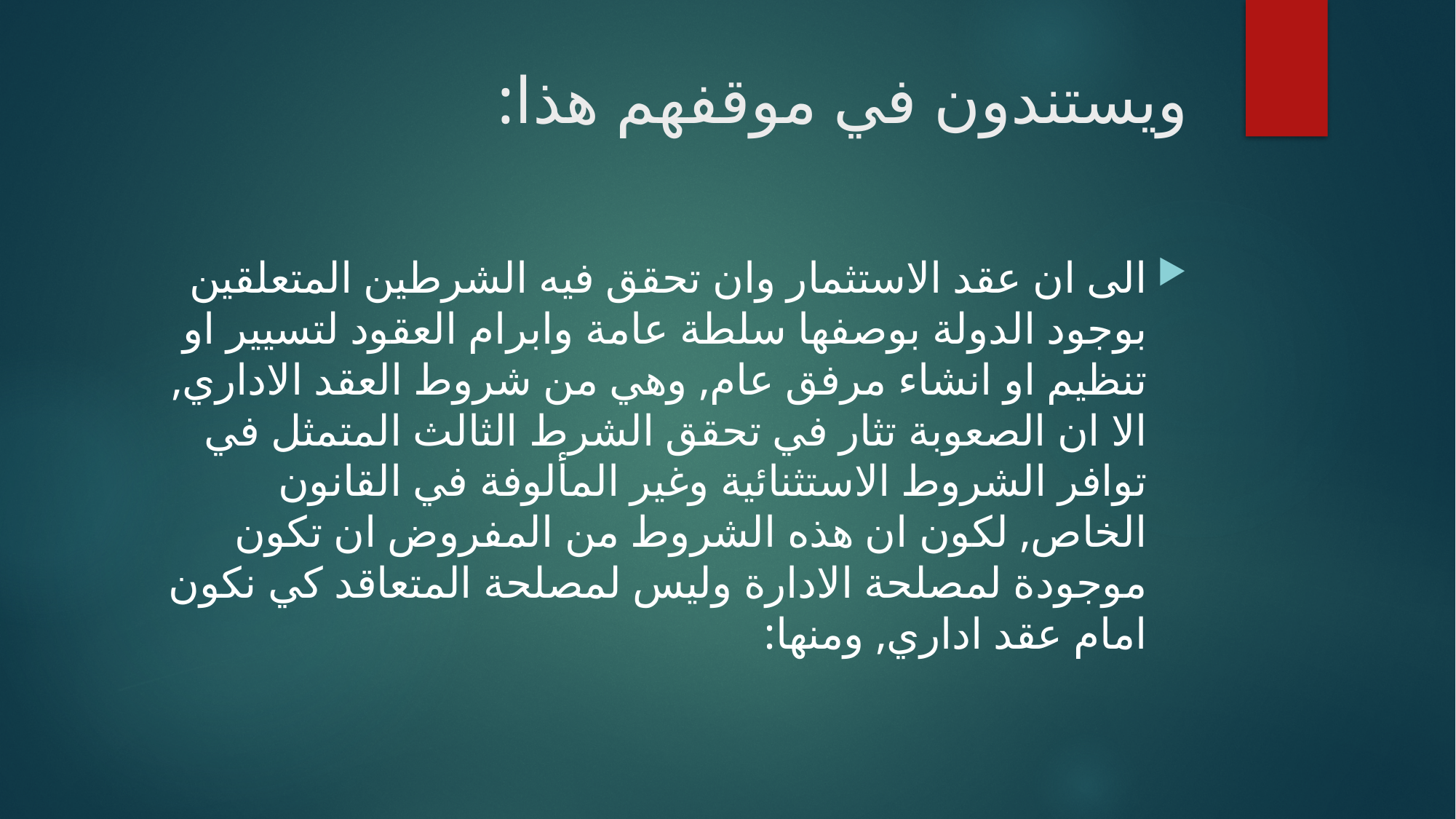

# ويستندون في موقفهم هذا:
الى ان عقد الاستثمار وان تحقق فيه الشرطين المتعلقين بوجود الدولة بوصفها سلطة عامة وابرام العقود لتسيير او تنظيم او انشاء مرفق عام, وهي من شروط العقد الاداري, الا ان الصعوبة تثار في تحقق الشرط الثالث المتمثل في توافر الشروط الاستثنائية وغير المألوفة في القانون الخاص, لكون ان هذه الشروط من المفروض ان تكون موجودة لمصلحة الادارة وليس لمصلحة المتعاقد كي نكون امام عقد اداري, ومنها: